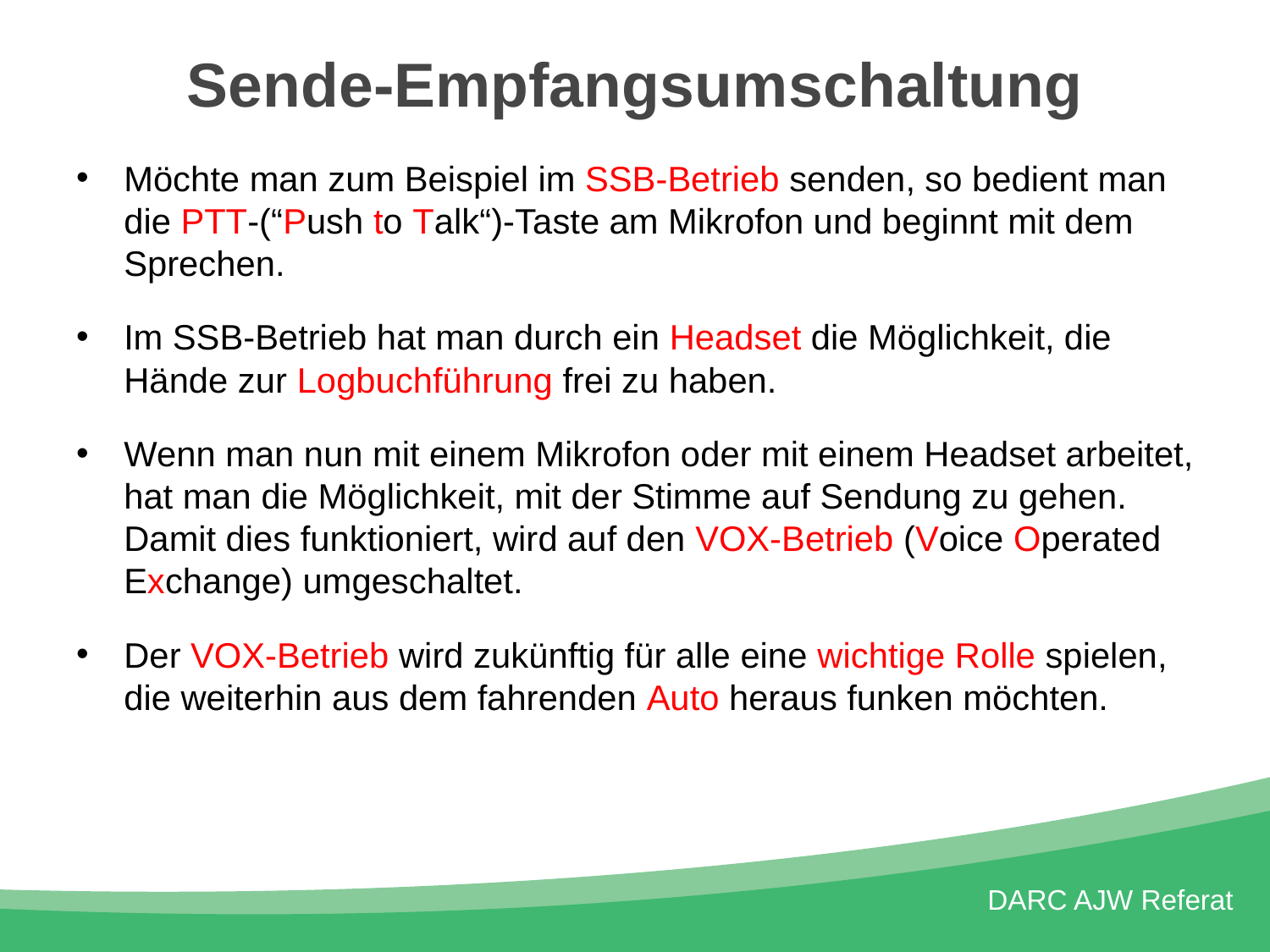

# Sende-Empfangsumschaltung
Möchte man zum Beispiel im SSB-Betrieb senden, so bedient man die PTT-(“Push to Talk“)-Taste am Mikrofon und beginnt mit dem Sprechen.

Im SSB-Betrieb hat man durch ein Headset die Möglichkeit, die Hände zur Logbuchführung frei zu haben.

Wenn man nun mit einem Mikrofon oder mit einem Headset arbeitet, hat man die Möglichkeit, mit der Stimme auf Sendung zu gehen. Damit dies funktioniert, wird auf den VOX-Betrieb (Voice Operated Exchange) umgeschaltet.

Der VOX-Betrieb wird zukünftig für alle eine wichtige Rolle spielen, die weiterhin aus dem fahrenden Auto heraus funken möchten.